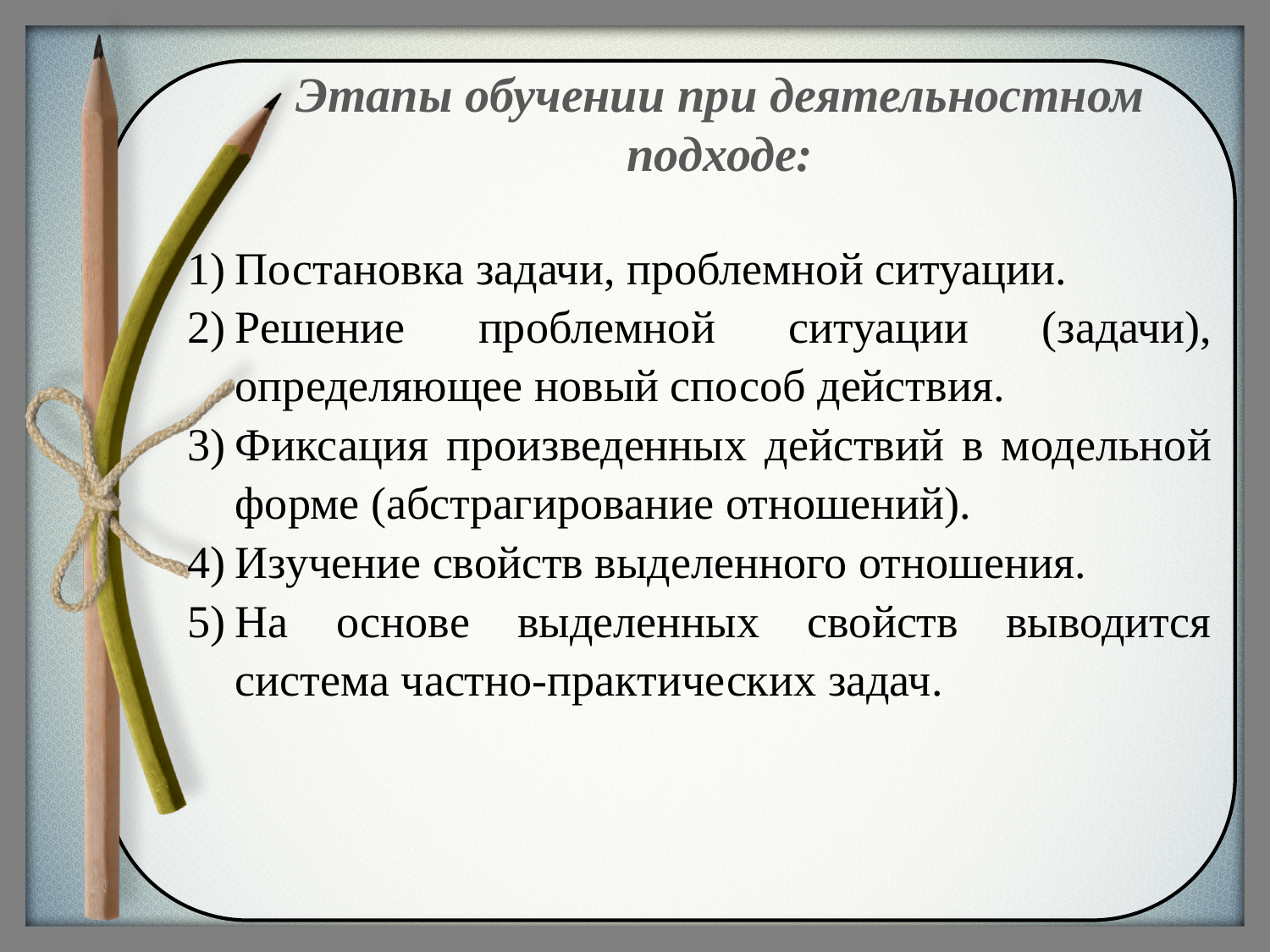

Этапы обучении при деятельностном подходе:

Постановка задачи, проблемной ситуации.
Решение проблемной ситуации (задачи), определяющее новый способ действия.
Фиксация произведенных действий в модельной форме (абстрагирование отношений).
Изучение свойств выделенного отношения.
На основе выделенных свойств выводится система частно-практических задач.